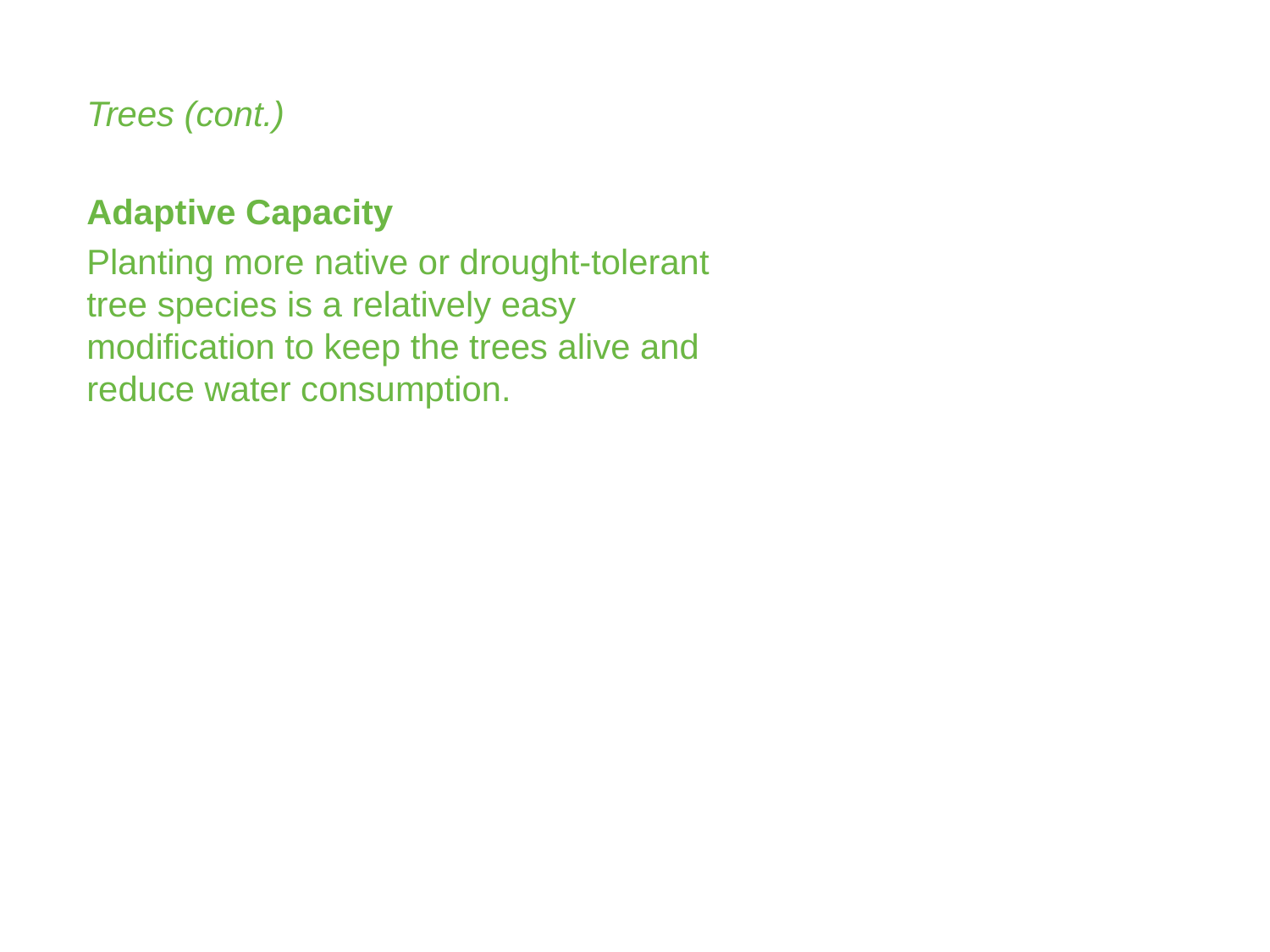

Trees (cont.)

Adaptive Capacity
Planting more native or drought-tolerant tree species is a relatively easy modification to keep the trees alive and reduce water consumption.